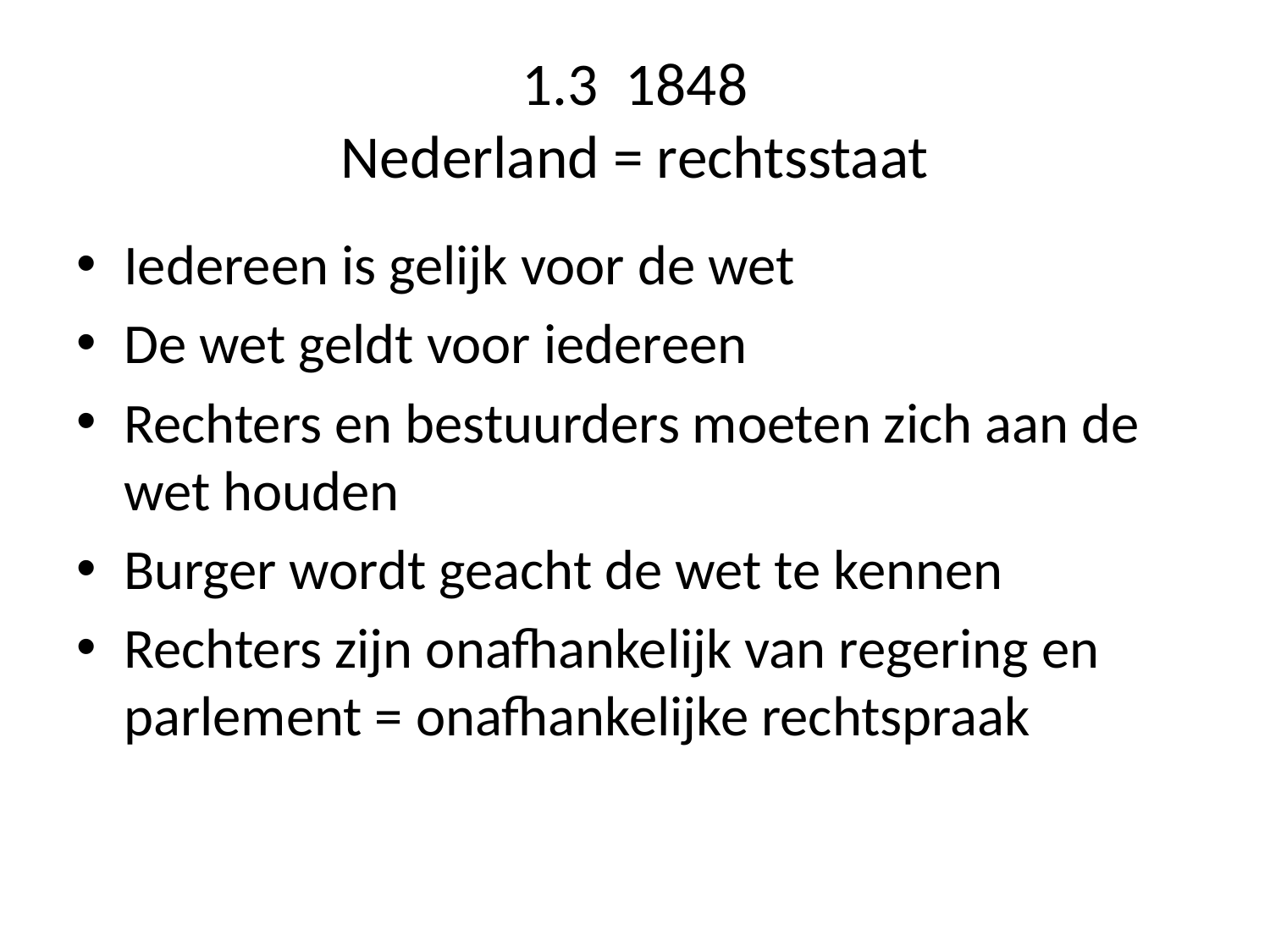

# 1.3  1848 Nederland = rechtsstaat
Iedereen is gelijk voor de wet
De wet geldt voor iedereen
Rechters en bestuurders moeten zich aan de wet houden
Burger wordt geacht de wet te kennen
Rechters zijn onafhankelijk van regering en parlement = onafhankelijke rechtspraak